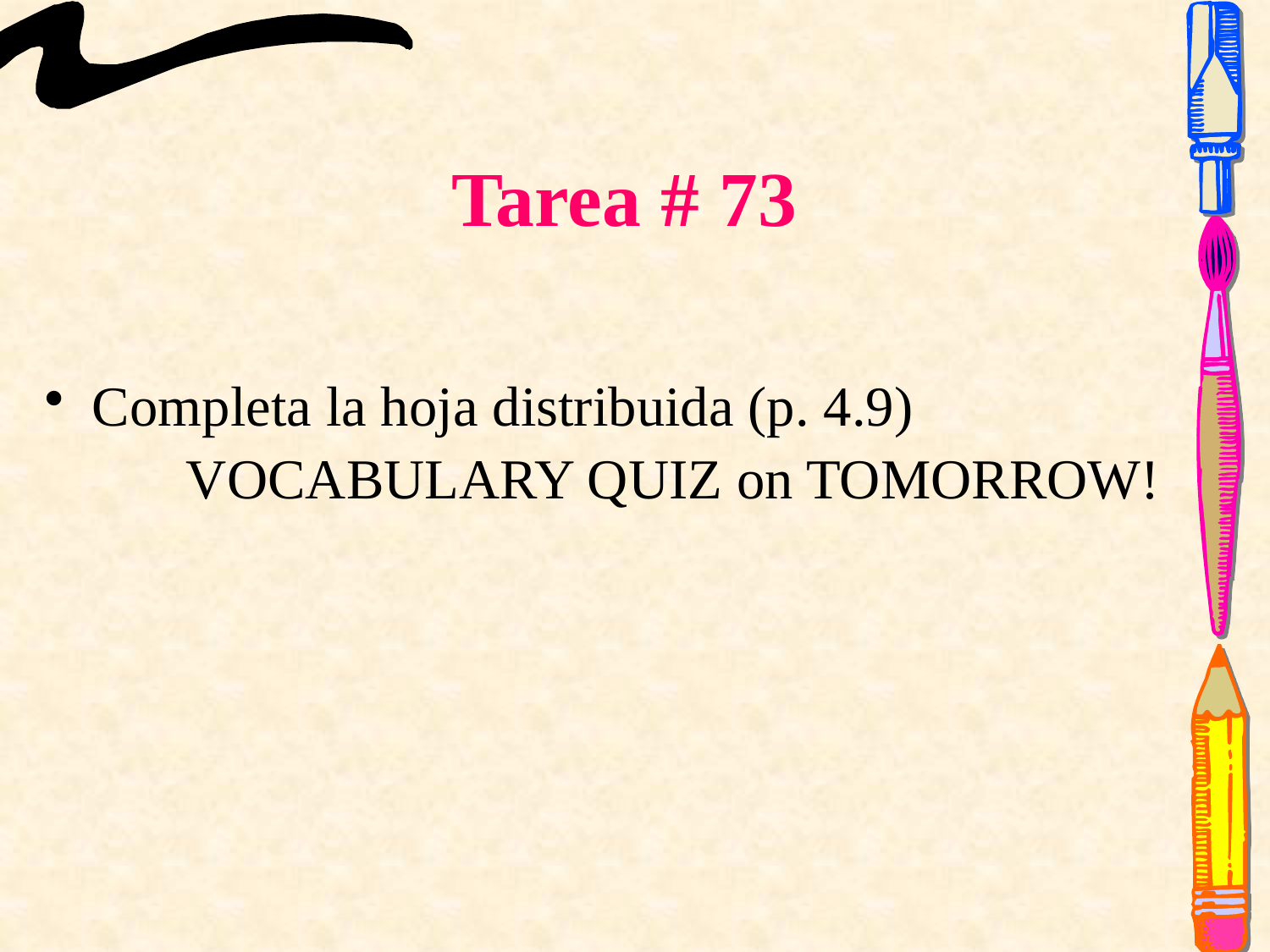

Tarea # 73

Completa la hoja distribuida (p. 4.9)
          VOCABULARY QUIZ on TOMORROW!